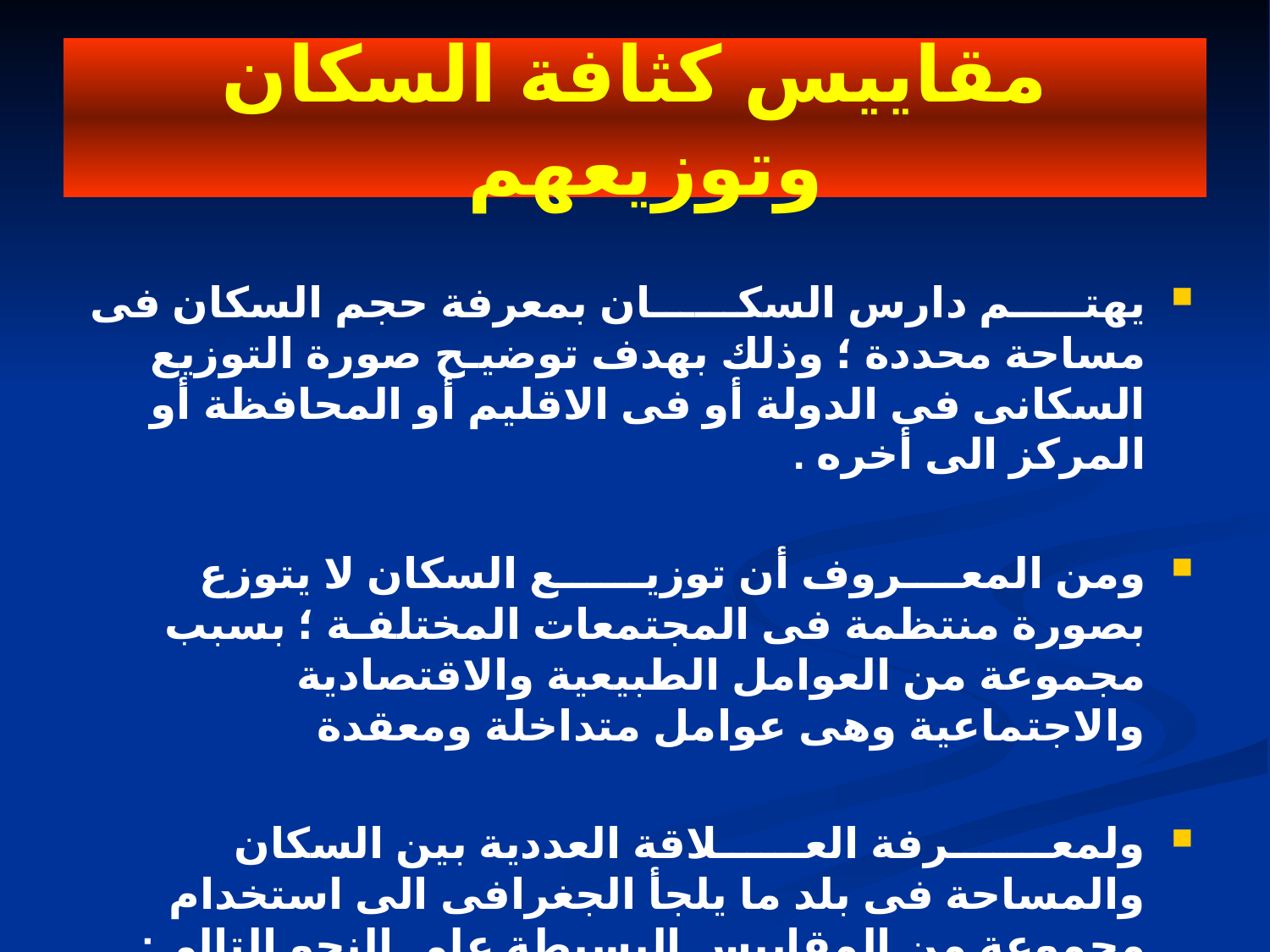

# مقاييس كثافة السكان وتوزيعهم

يهتـــــم دارس السكــــــان بمعرفة حجم السكان فى مساحة محددة ؛ وذلك بهدف توضيـح صورة التوزيع السكانى فى الدولة أو فى الاقليم أو المحافظة أو المركز الى أخره .

ومن المعــــروف أن توزيــــــع السكان لا يتوزع بصورة منتظمة فى المجتمعات المختلفـة ؛ بسبب مجموعة من العوامل الطبيعية والاقتصادية والاجتماعية وهى عوامل متداخلة ومعقدة

ولمعـــــــرفة العــــــلاقة العددية بين السكان والمساحة فى بلد ما يلجأ الجغرافى الى استخدام مجموعة من المقاييس البسيطة على النحو التالى: